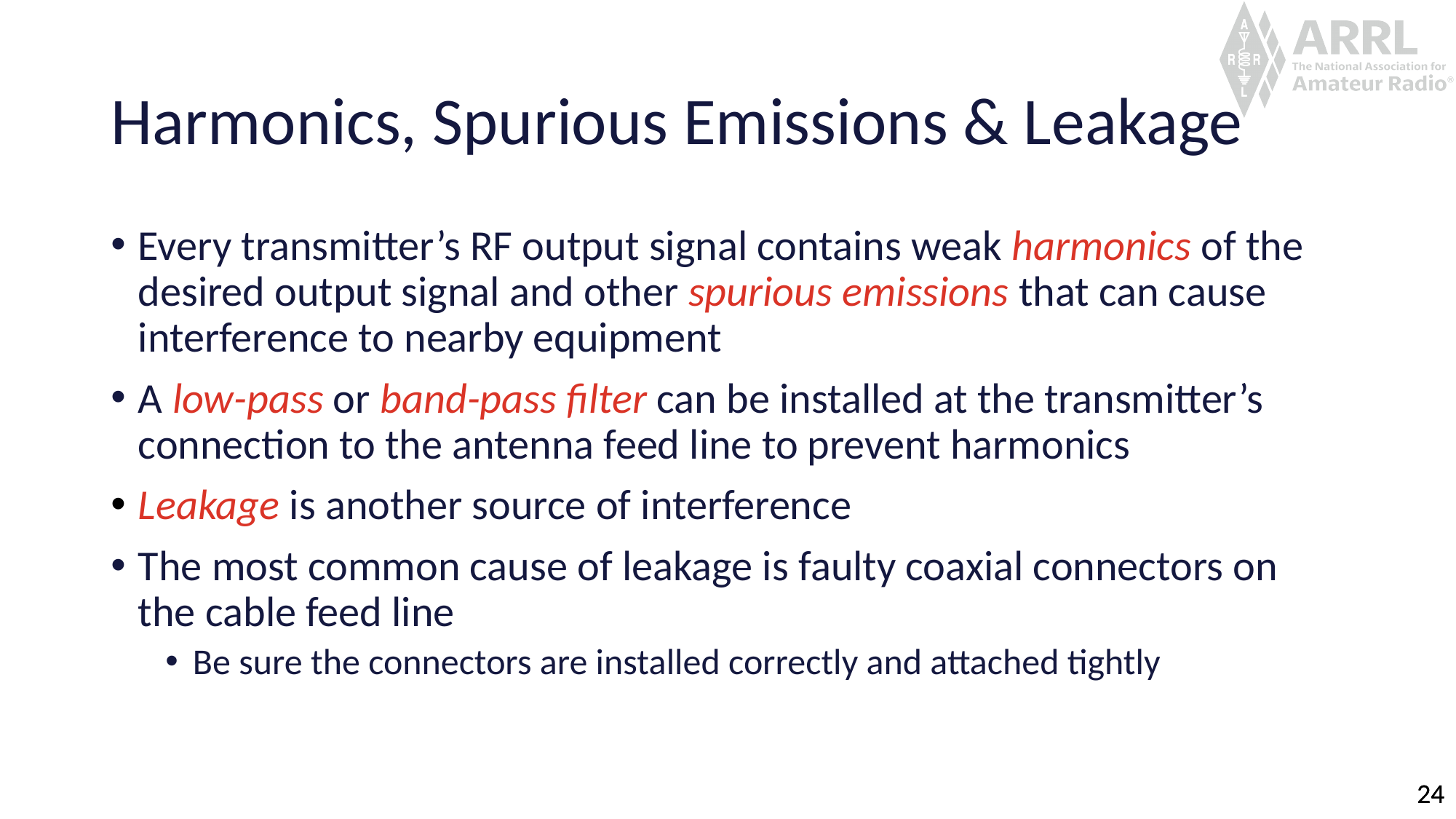

# Harmonics, Spurious Emissions & Leakage
Every transmitter’s RF output signal contains weak harmonics of the desired output signal and other spurious emissions that can cause interference to nearby equipment
A low-pass or band-pass filter can be installed at the transmitter’s connection to the antenna feed line to prevent harmonics
Leakage is another source of interference
The most common cause of leakage is faulty coaxial connectors on the cable feed line
Be sure the connectors are installed correctly and attached tightly